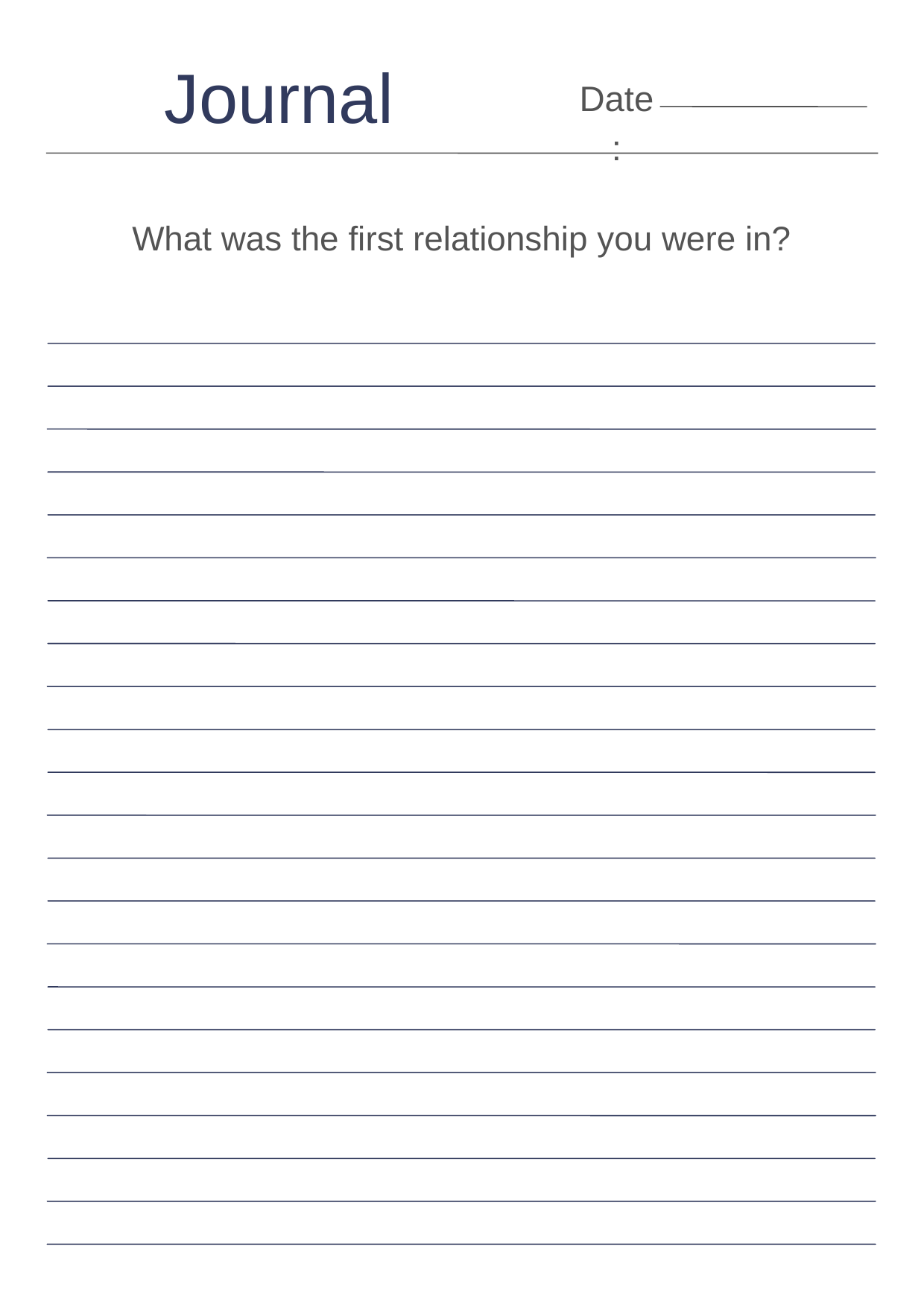

Journal
Date:

What was the first relationship you were in?